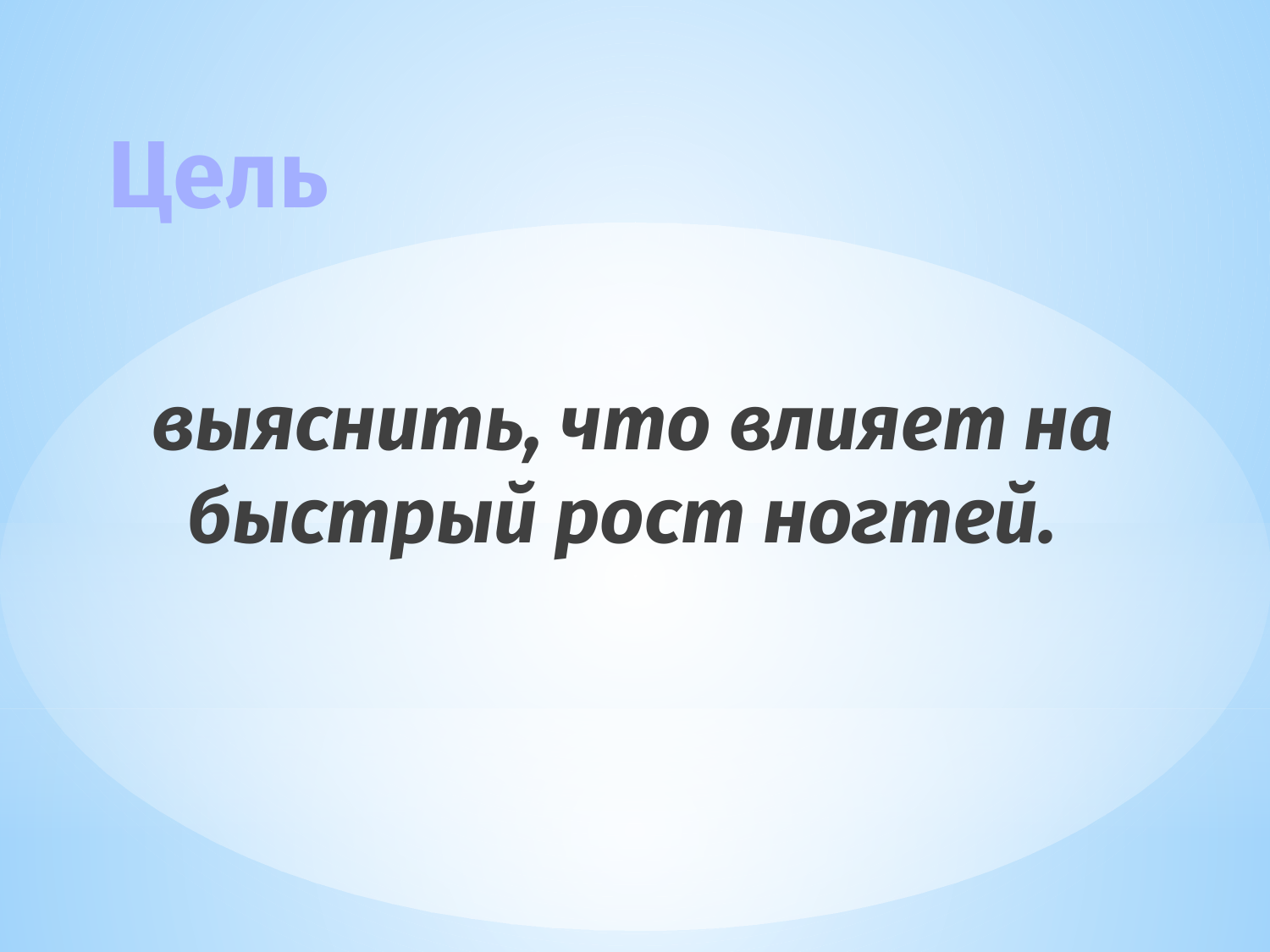

# Цель
выяснить, что влияет на быстрый рост ногтей.